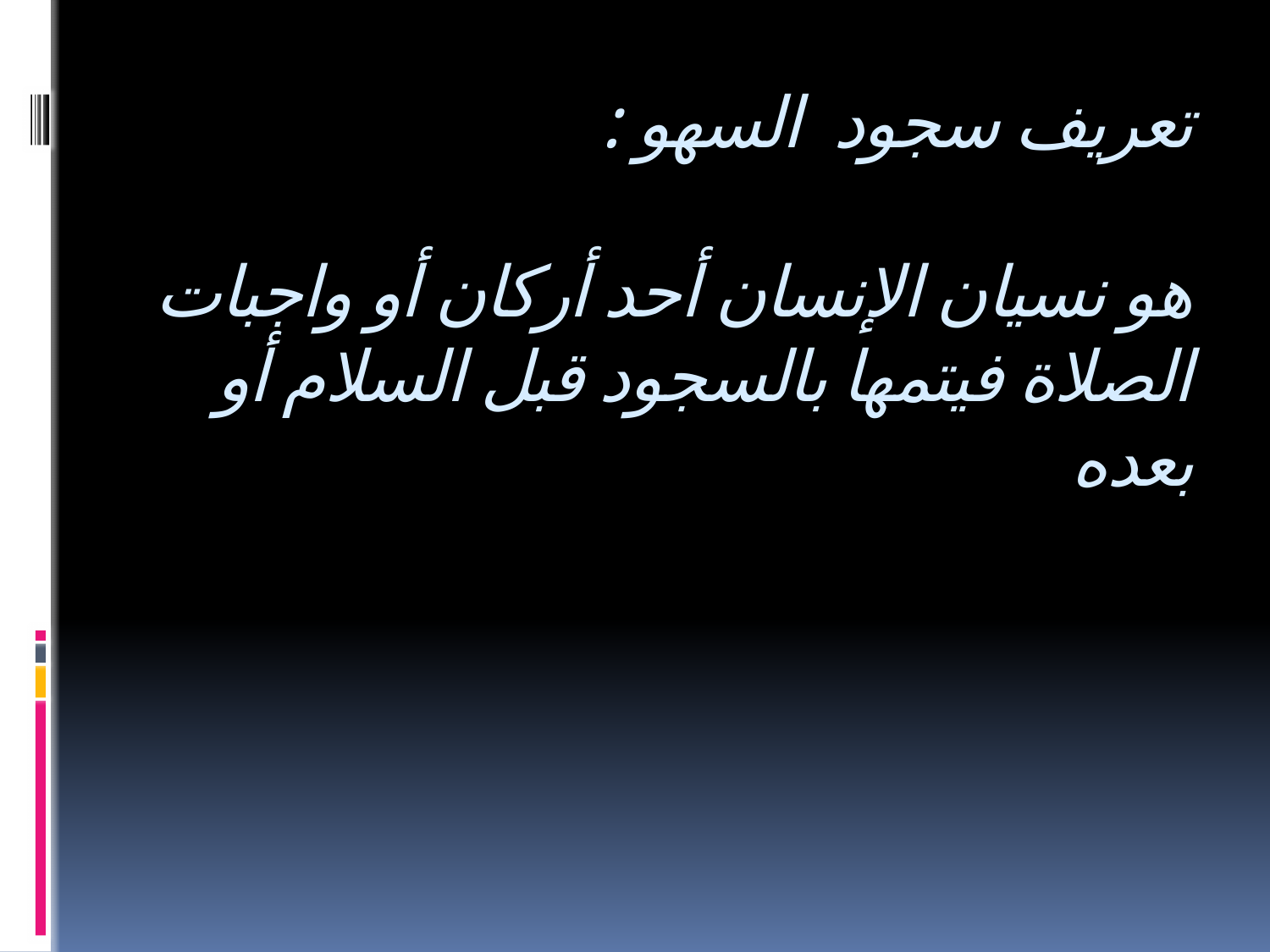

# تعريف سجود  السهو : هو نسيان الإنسان أحد أركان أو واجبات الصلاة فيتمها بالسجود قبل السلام أو بعده